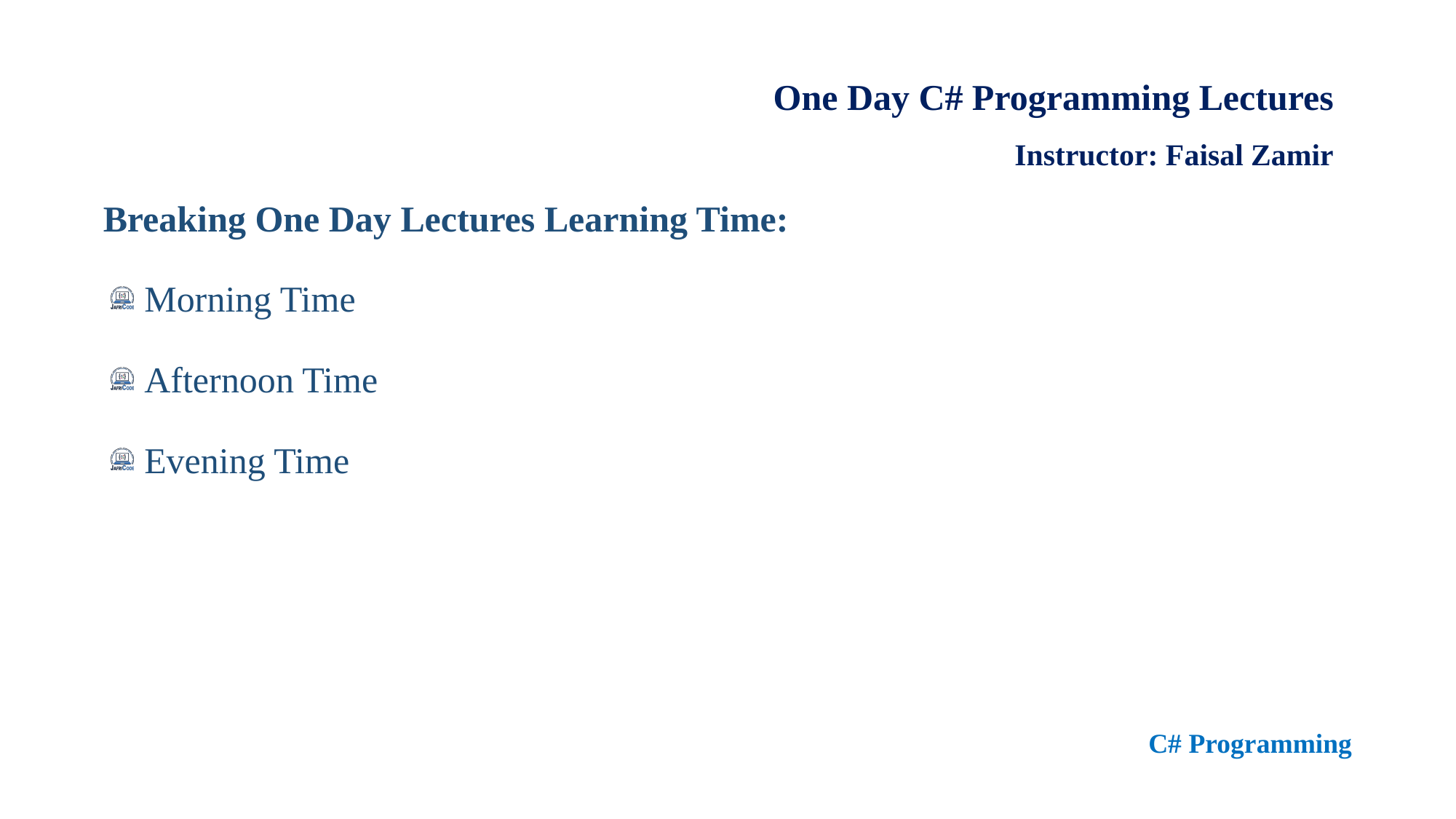

One Day C# Programming Lectures
Instructor: Faisal Zamir
Breaking One Day Lectures Learning Time:
Morning Time
Afternoon Time
Evening Time
C# Programming